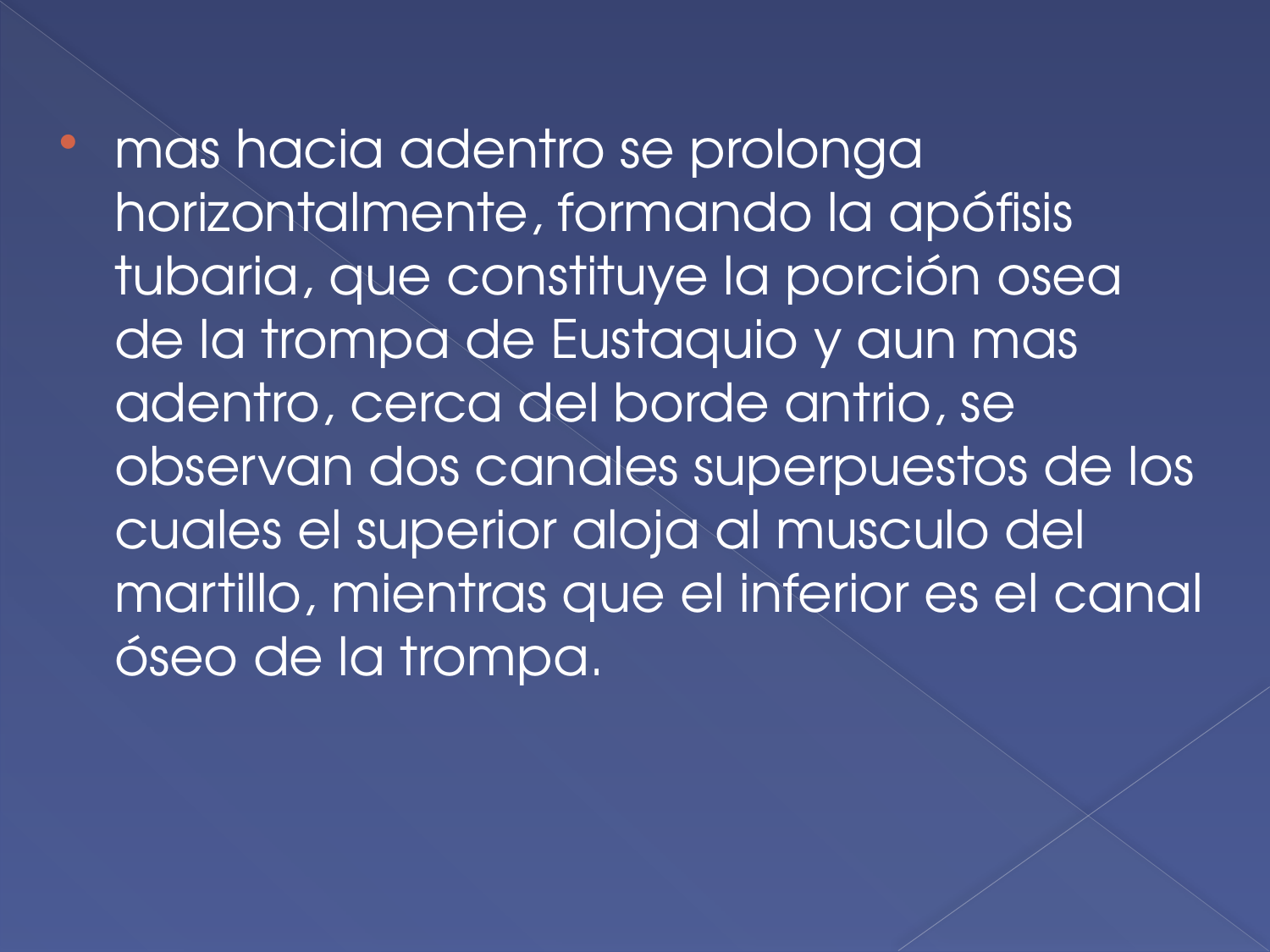

mas hacia adentro se prolonga horizontalmente, formando la apófisis tubaria, que constituye la porción osea de la trompa de Eustaquio y aun mas adentro, cerca del borde antrio, se observan dos canales superpuestos de los cuales el superior aloja al musculo del martillo, mientras que el inferior es el canal óseo de la trompa.